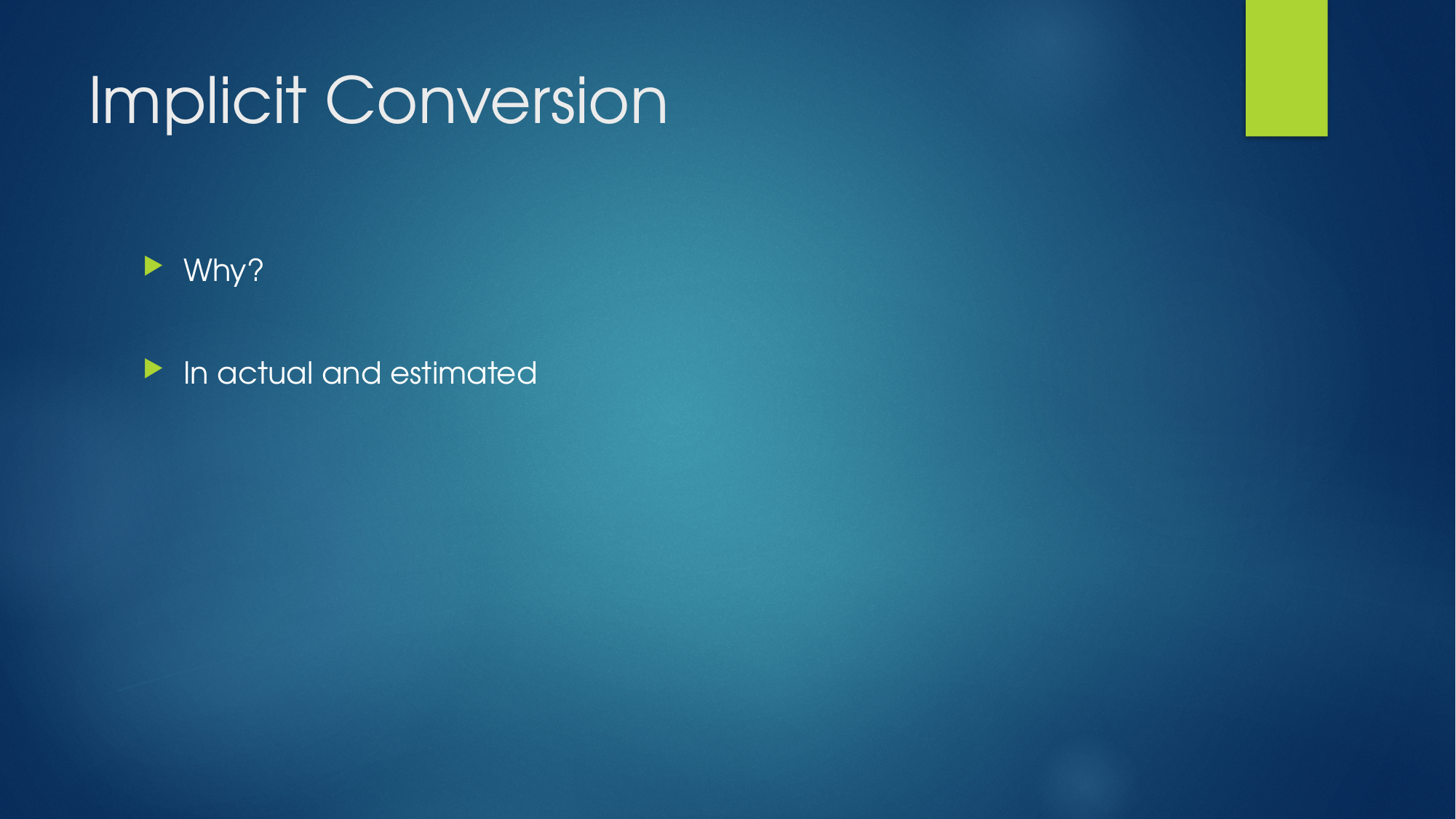

# Implicit Conversion
Why?

In actual and estimated